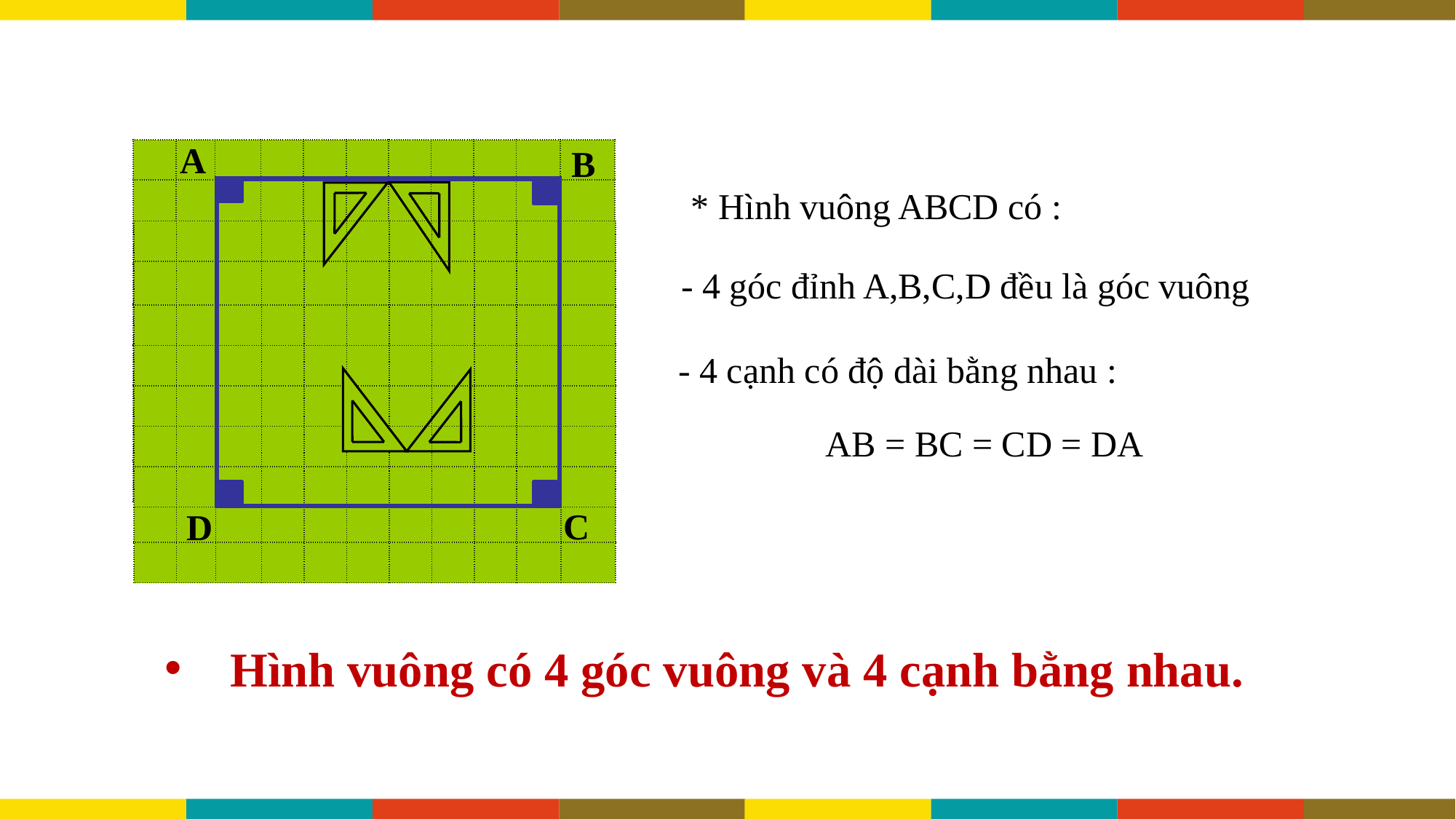

A
B
|  |  |  |  |  |  |  |  |  |  |  |
| --- | --- | --- | --- | --- | --- | --- | --- | --- | --- | --- |
|  |  |  |  |  |  |  |  |  |  |  |
|  |  |  |  |  |  |  |  |  |  |  |
|  |  |  |  |  |  |  |  |  |  |  |
|  |  |  |  |  |  |  |  |  |  |  |
|  |  |  |  |  |  |  |  |  |  |  |
|  |  |  |  |  |  |  |  |  |  |  |
|  |  |  |  |  |  |  |  |  |  |  |
|  |  |  |  |  |  |  |  |  |  |  |
* Hình vuông ABCD có :

|  |  |  |  |  |  |  |  |  |  |  |
| --- | --- | --- | --- | --- | --- | --- | --- | --- | --- | --- |
|  |  |  |  |  |  |  |  |  |  |  |
|  |  |  |  |  |  |  |  |  |  |  |
|  |  |  |  |  |  |  |  |  |  |  |
|  |  |  |  |  |  |  |  |  |  |  |
|  |  |  |  |  |  |  |  |  |  |  |
|  |  |  |  |  |  |  |  |  |  |  |
|  |  |  |  |  |  |  |  |  |  |  |
|  |  |  |  |  |  |  |  |  |  |  |

- 4 góc đỉnh A,B,C,D đều là góc vuông
- 4 cạnh có độ dài bằng nhau :

AB = BC = CD = DA

C
 D
  Hình vuông có 4 góc vuông và 4 cạnh bằng nhau.